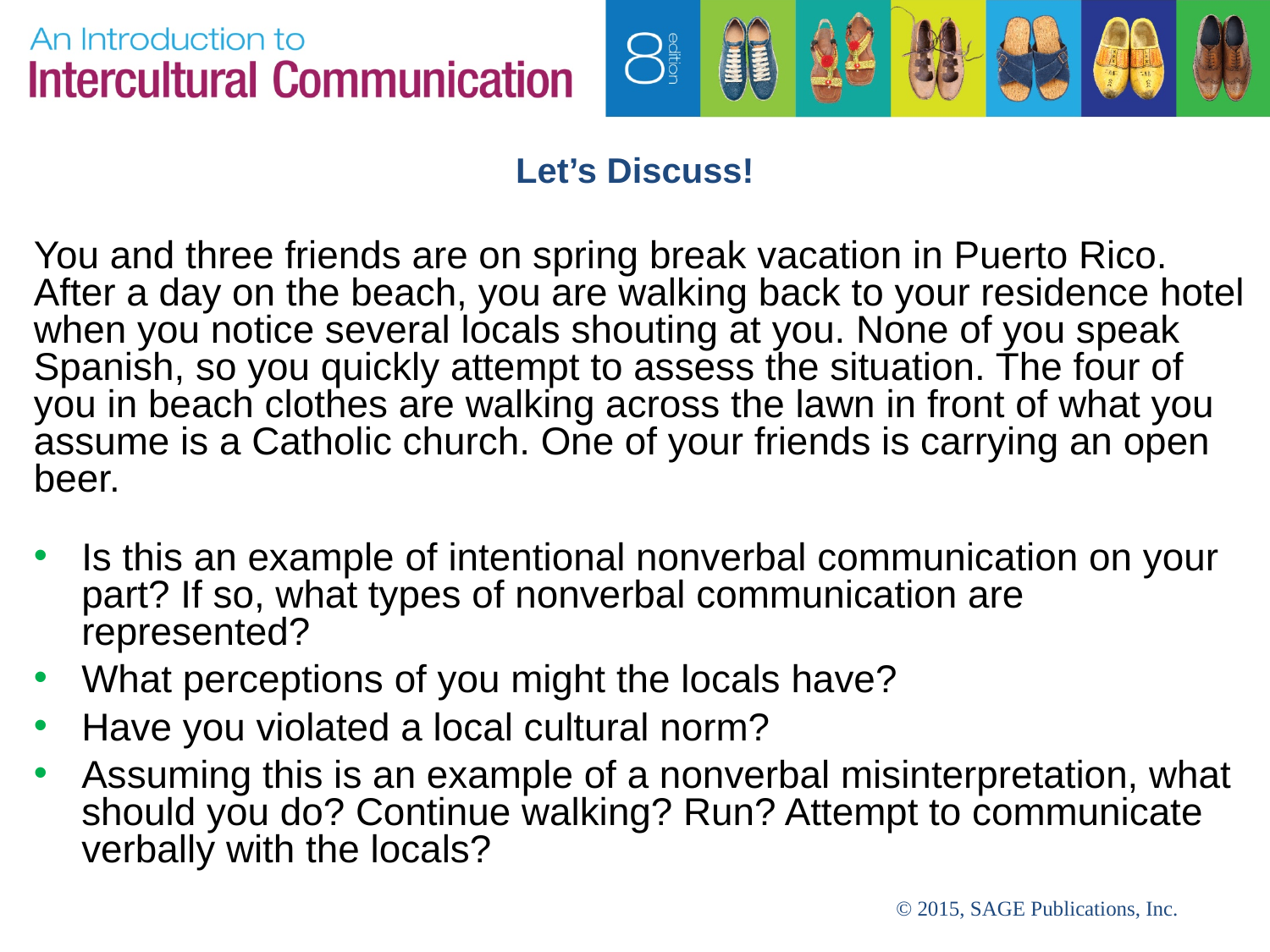

# Let’s Discuss!
You and three friends are on spring break vacation in Puerto Rico. After a day on the beach, you are walking back to your residence hotel when you notice several locals shouting at you. None of you speak Spanish, so you quickly attempt to assess the situation. The four of you in beach clothes are walking across the lawn in front of what you assume is a Catholic church. One of your friends is carrying an open beer.

Is this an example of intentional nonverbal communication on your part? If so, what types of nonverbal communication are represented?
What perceptions of you might the locals have?
Have you violated a local cultural norm?
Assuming this is an example of a nonverbal misinterpretation, what should you do? Continue walking? Run? Attempt to communicate verbally with the locals?
© 2015, SAGE Publications, Inc.